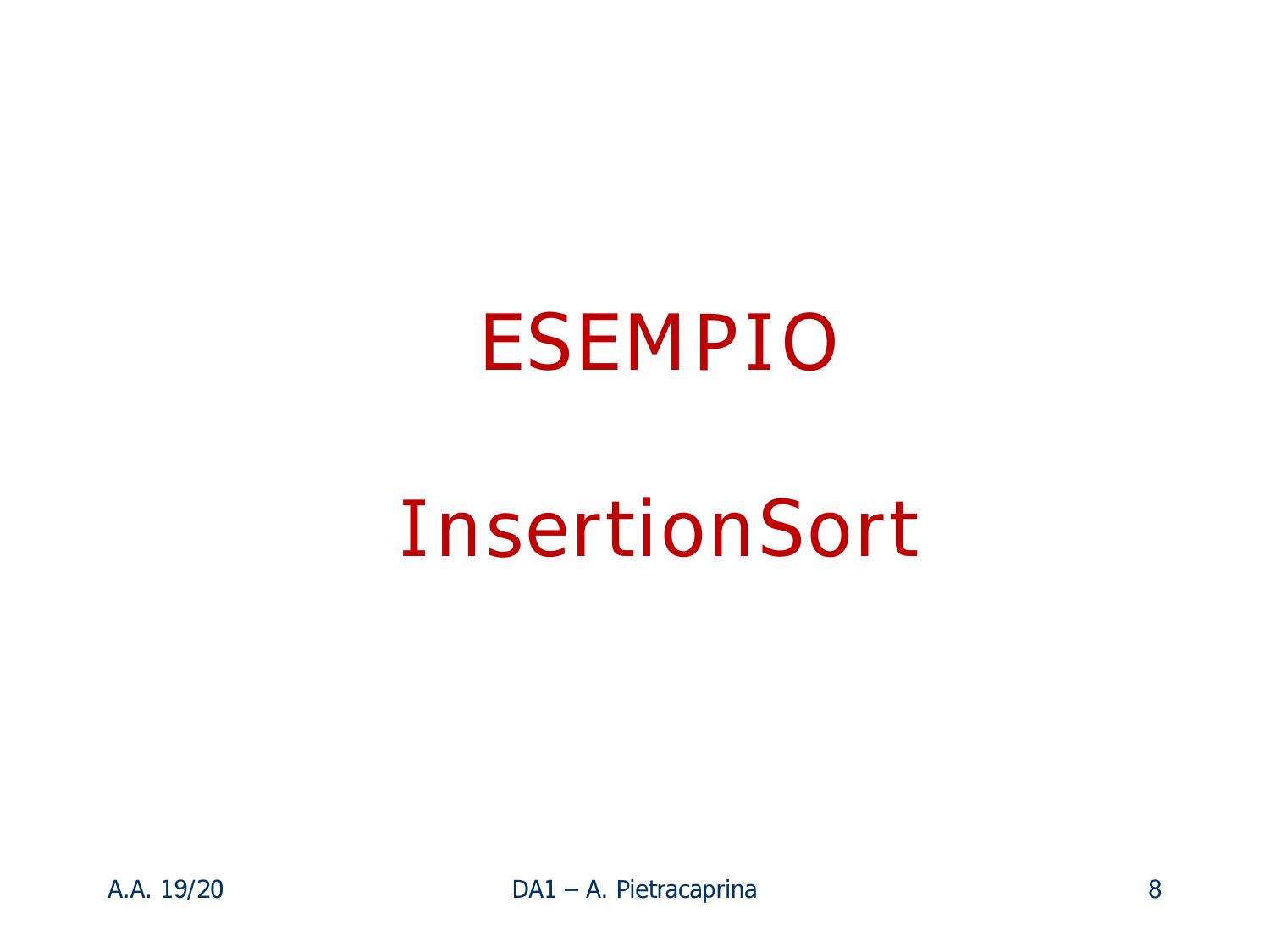

ESEMPIO

InsertionSort
A.A. 19/20
DA1 – A. Pietracaprina
8